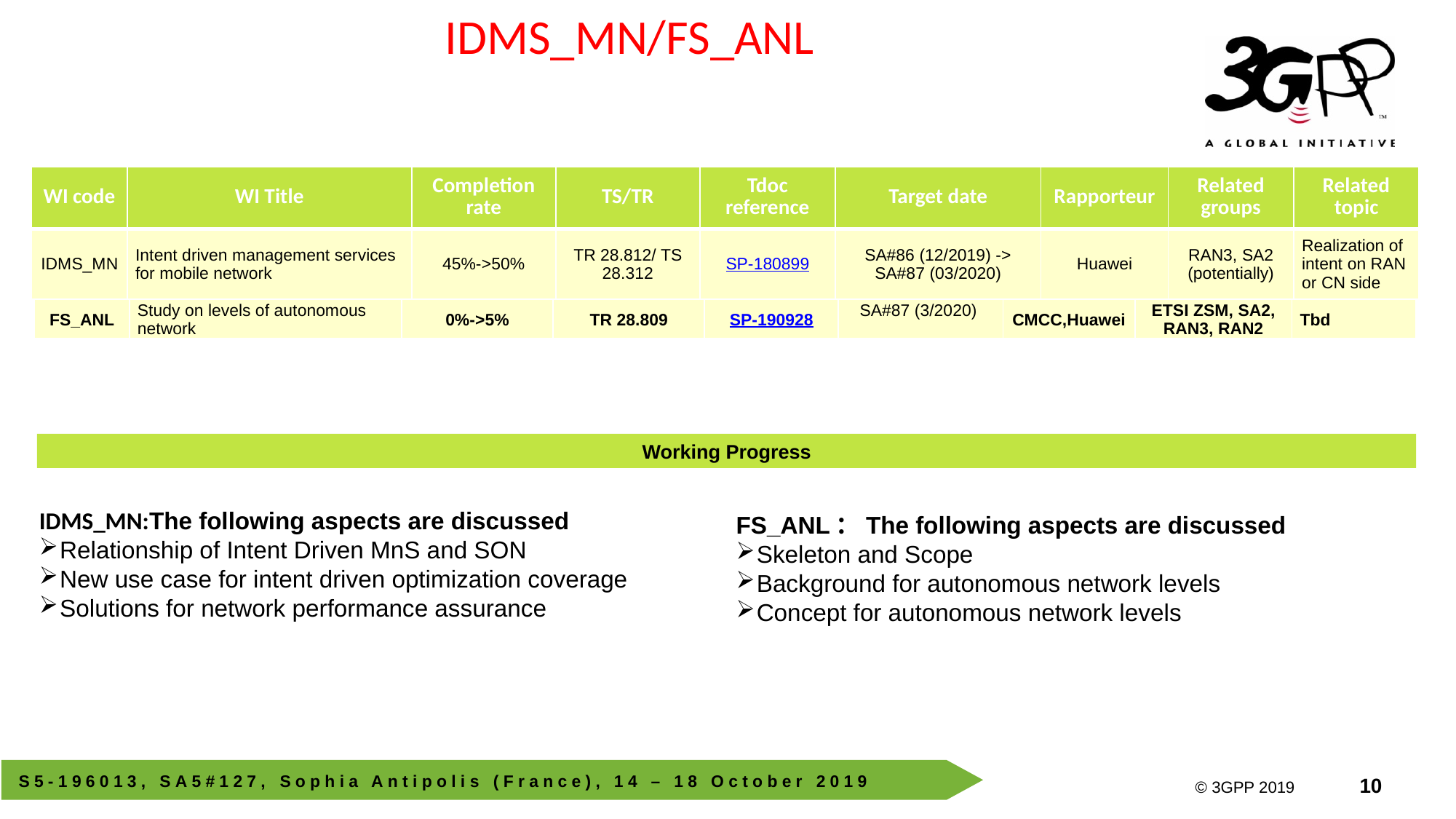

IDMS_MN/FS_ANL
| WI code | WI Title | Completion rate | TS/TR | Tdoc reference | Target date | Rapporteur | Related groups | Related topic |
| --- | --- | --- | --- | --- | --- | --- | --- | --- |
| IDMS\_MN | Intent driven management services for mobile network | 45%->50% | TR 28.812/ TS 28.312 | SP-180899 | SA#86 (12/2019) -> SA#87 (03/2020) | Huawei | RAN3, SA2 (potentially) | Realization of intent on RAN or CN side |
| FS\_ANL | Study on levels of autonomous network | 0%->5% | TR 28.809 | SP-190928 | SA#87 (3/2020) | CMCC,Huawei | ETSI ZSM, SA2, RAN3, RAN2 | Tbd |
| --- | --- | --- | --- | --- | --- | --- | --- | --- |
Working Progress
IDMS_MN:The following aspects are discussed
Relationship of Intent Driven MnS and SON
New use case for intent driven optimization coverage
Solutions for network performance assurance

FS_ANL：The following aspects are discussed
Skeleton and Scope
Background for autonomous network levels
Concept for autonomous network levels